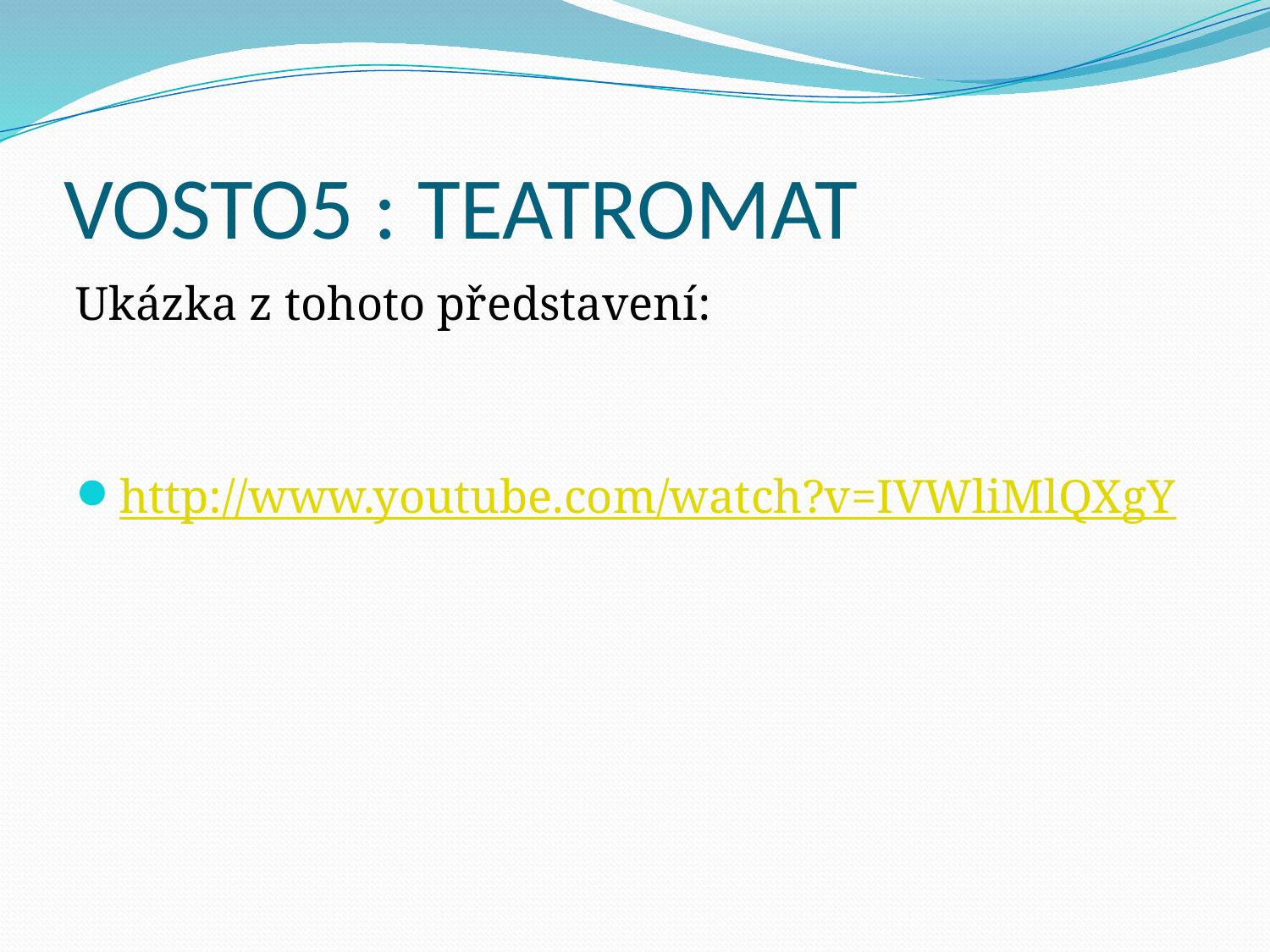

# VOSTO5 : TEATROMAT
Ukázka z tohoto představení:

http://www.youtube.com/watch?v=IVWliMlQXgY